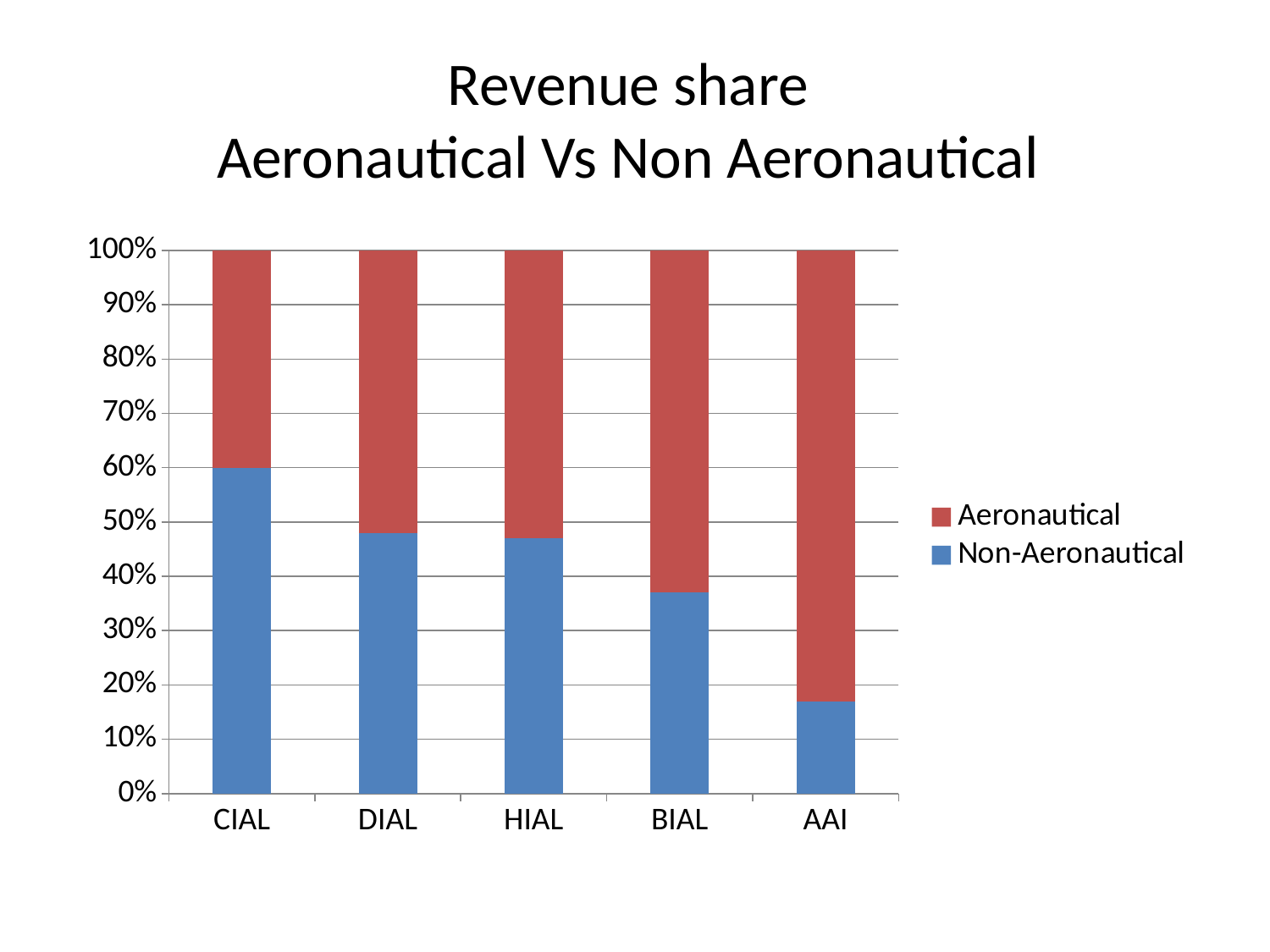

# Revenue share Aeronautical Vs Non Aeronautical

### Chart

| Category | Non-Aeronautical | Aeronautical |
|---|---|---|
| CIAL | 60.0 | 40.0 |
| DIAL | 48.0 | 52.0 |
| HIAL | 47.0 | 53.0 |
| BIAL | 37.0 | 63.0 |
| AAI | 17.0 | 83.0 |